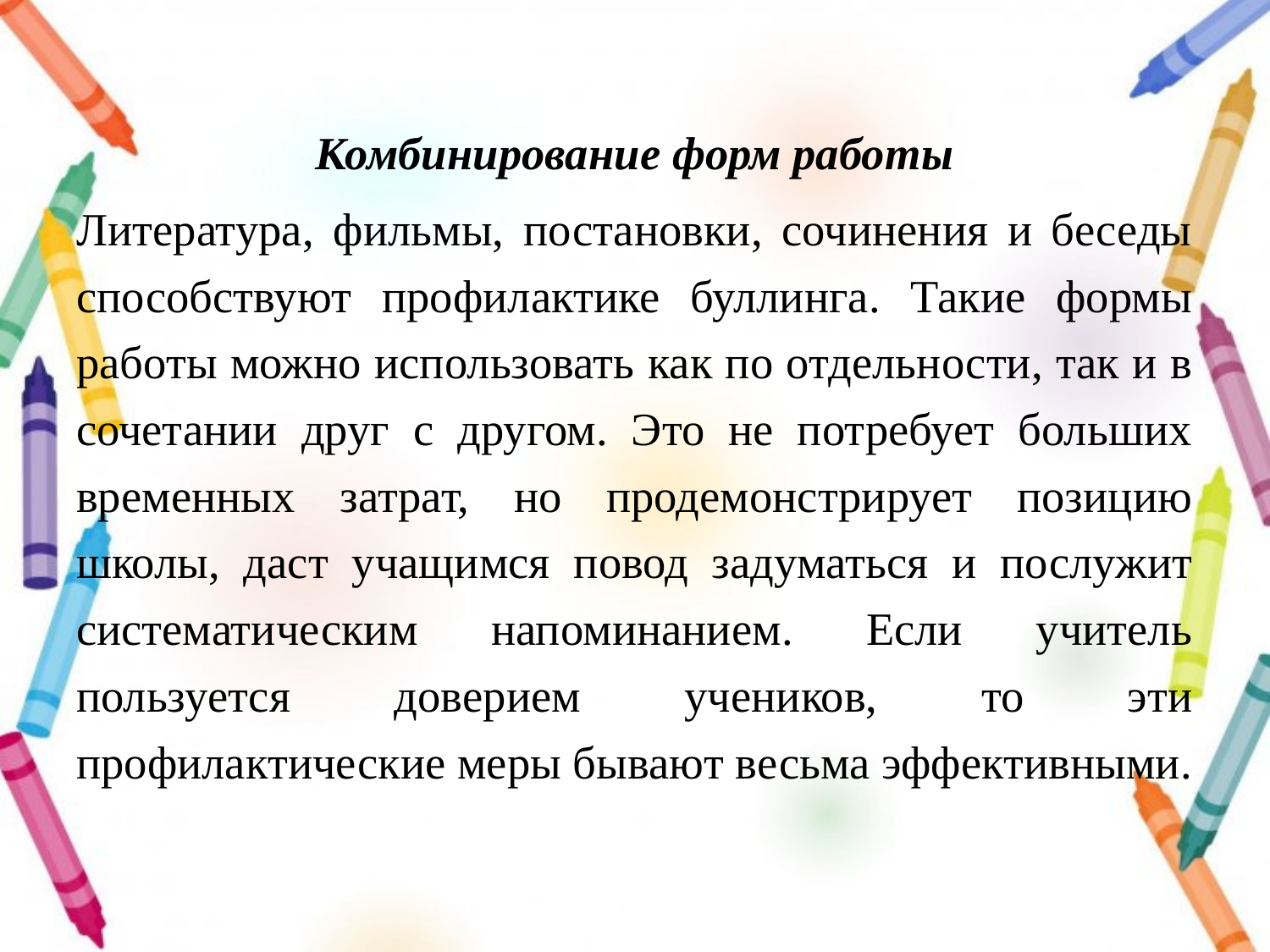

Комбинирование форм работы
Литература, фильмы, постановки, сочинения и беседы способствуют профилактике буллинга. Такие формы работы можно использовать как по отдельности, так и в сочетании друг с другом. Это не потребует больших временных затрат, но продемонстрирует позицию школы, даст учащимся повод задуматься и послужит систематическим напоминанием. Если учитель пользуется доверием учеников, то эти профилактические меры бывают весьма эффективными.